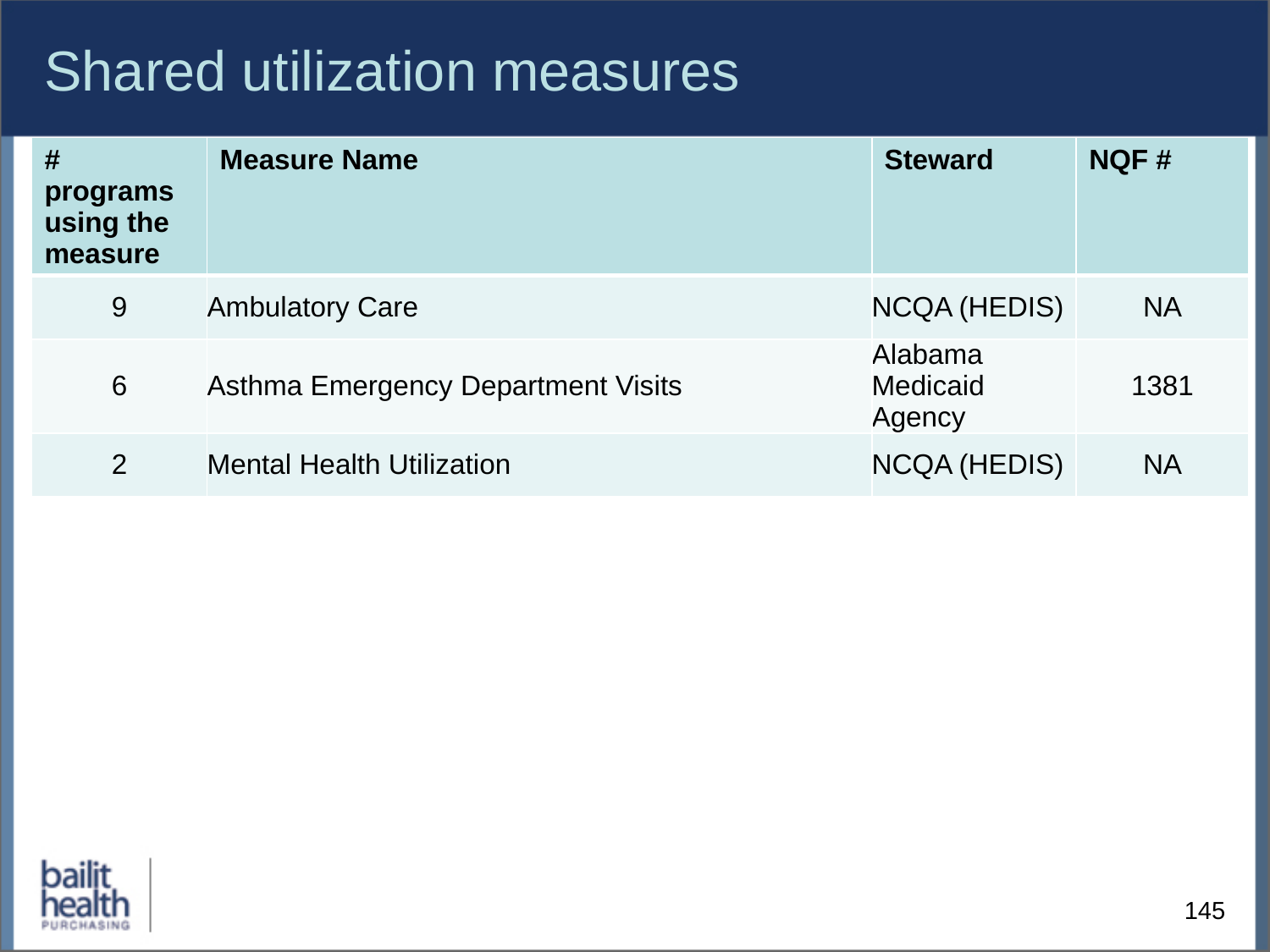

# Shared utilization measures
| # programs using the measure | Measure Name | Steward | NQF # |
| --- | --- | --- | --- |
| 9 | Ambulatory Care | NCQA (HEDIS) | NA |
| 6 | Asthma Emergency Department Visits | Alabama Medicaid Agency | 1381 |
| 2 | Mental Health Utilization | NCQA (HEDIS) | NA |
145